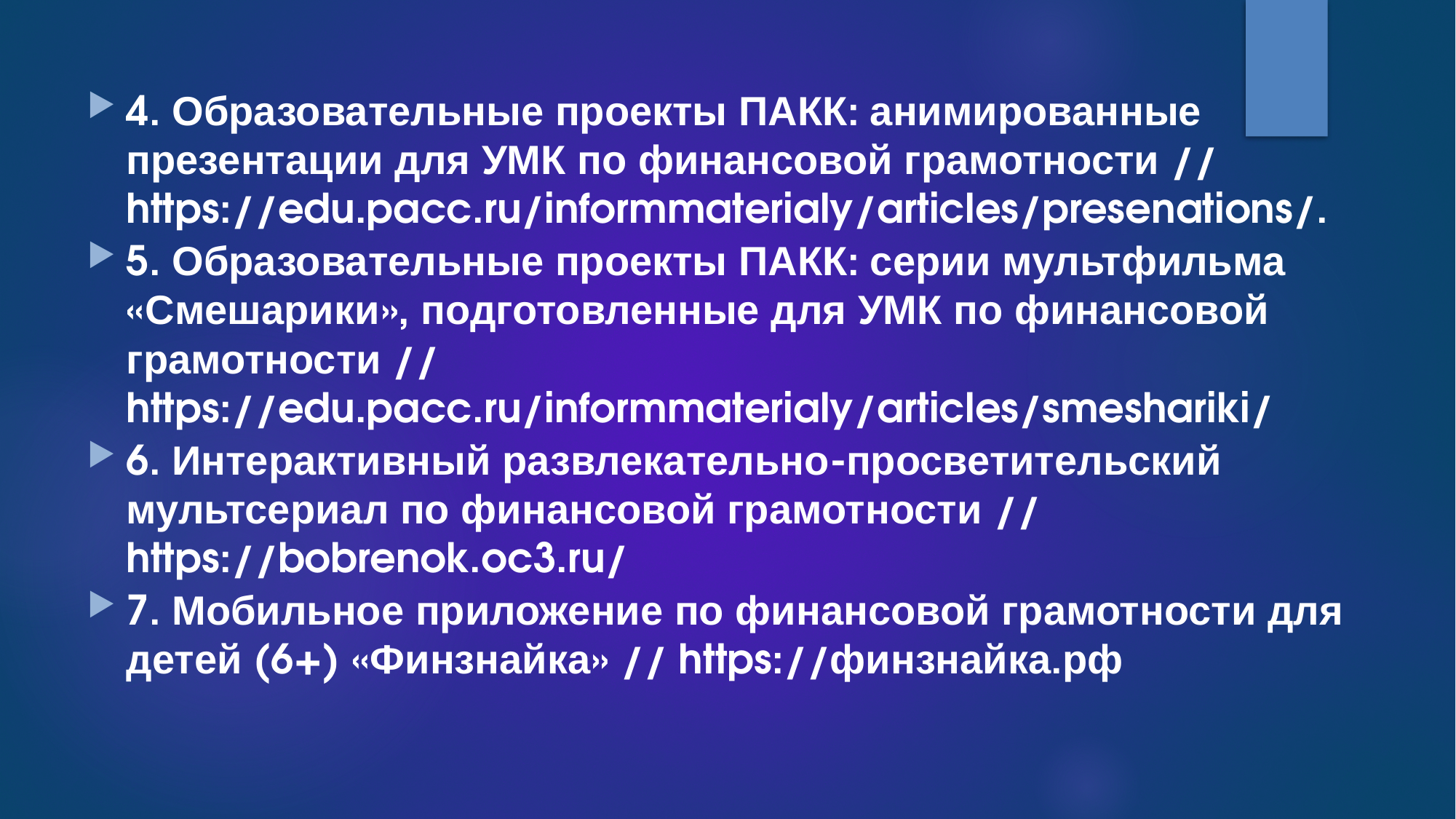

#
4. Образовательные проекты ПАКК: анимированные презентации для УМК по финансовой грамотности // https://edu.pacc.ru/informmaterialy/articles/presenations/.
5. Образовательные проекты ПАКК: серии мультфильма «Смешарики», подготовленные для УМК по финансовой грамотности // https://edu.pacc.ru/informmaterialy/articles/smeshariki/
6. Интерактивный развлекательно-просветительский мультсериал по финансовой грамотности // https://bobrenok.oc3.ru/
7. Мобильное приложение по финансовой грамотности для детей (6+) «Финзнайка» // https://финзнайка.рф